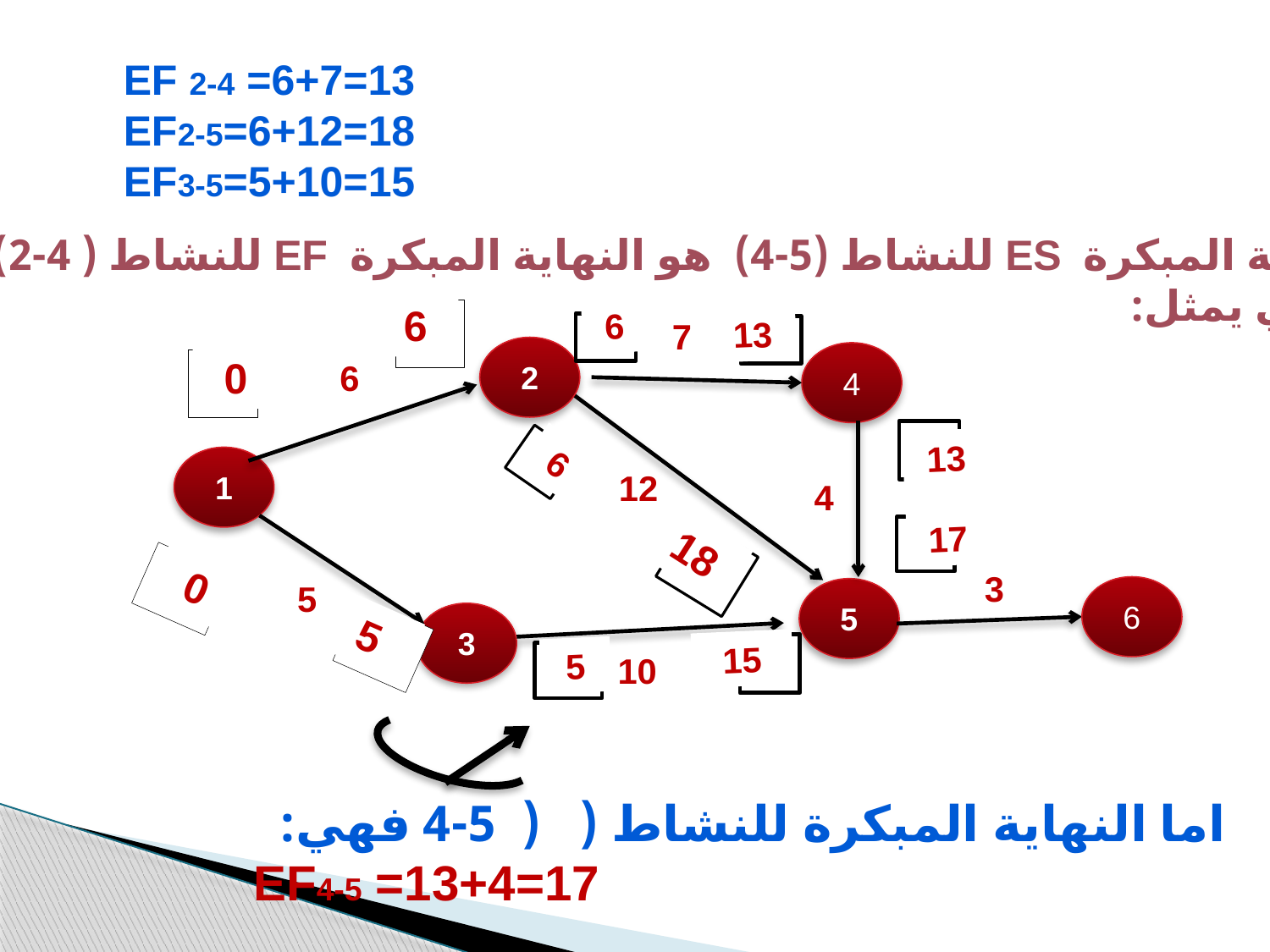

EF 2-4 =6+7=13
EF2-5=6+12=18
EF3-5=5+10=15
البداية المبكرة  ES للنشاط (5-4)  هو النهاية المبكرة  EF للنشاط ( 4-2)
والذي يمثل:
6
6

13
7

2
4
0

6

13

6
1
12
4
17

18

0
3
5
6
5
5
3

15

5

10

اما النهاية المبكرة للنشاط (   (  5-4 فهي:
EF4-5 =13+4=17